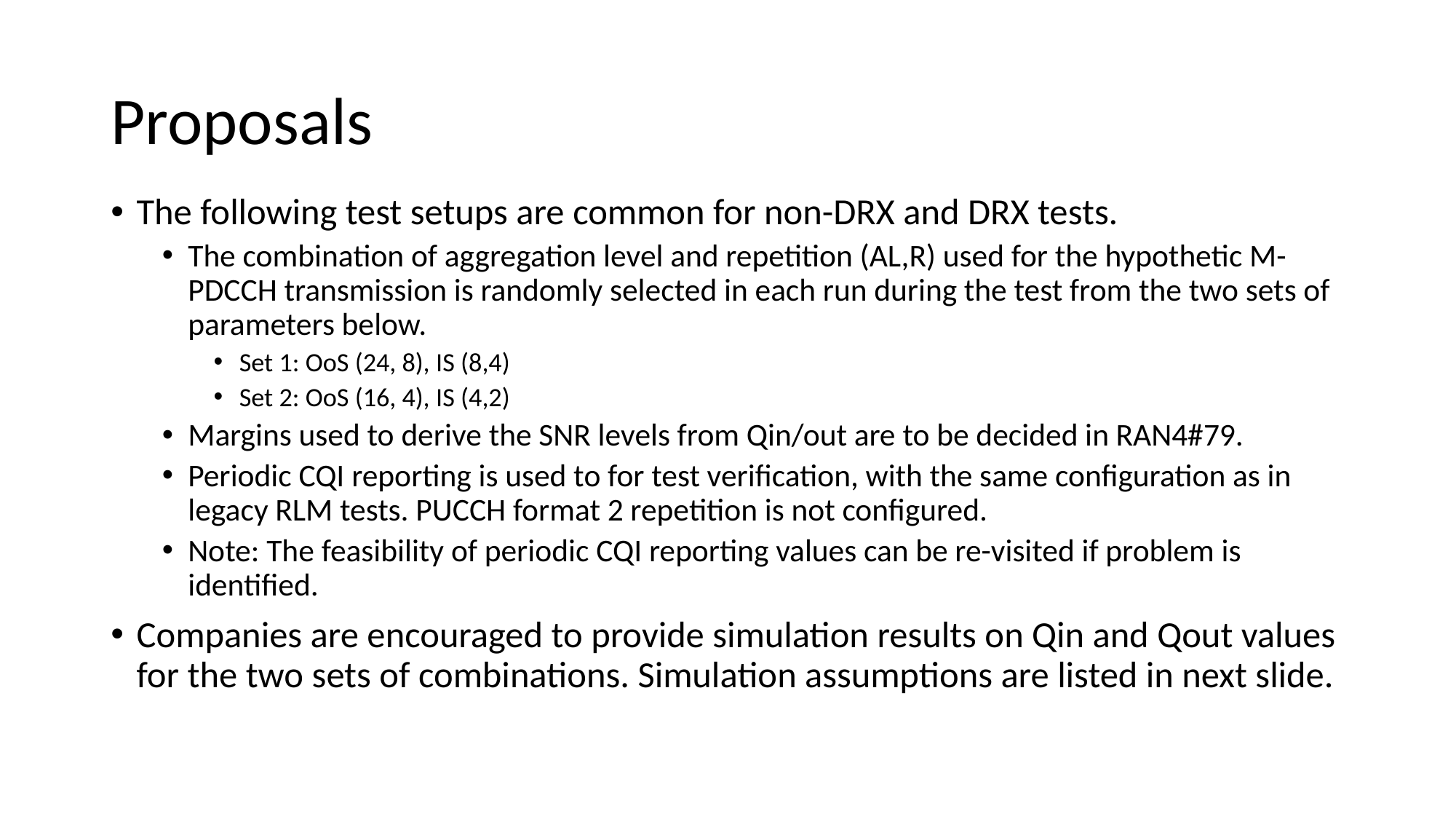

# Proposals
The following test setups are common for non-DRX and DRX tests.
The combination of aggregation level and repetition (AL,R) used for the hypothetic M-PDCCH transmission is randomly selected in each run during the test from the two sets of parameters below.
Set 1: OoS (24, 8), IS (8,4)
Set 2: OoS (16, 4), IS (4,2)
Margins used to derive the SNR levels from Qin/out are to be decided in RAN4#79.
Periodic CQI reporting is used to for test verification, with the same configuration as in legacy RLM tests. PUCCH format 2 repetition is not configured.
Note: The feasibility of periodic CQI reporting values can be re-visited if problem is identified.
Companies are encouraged to provide simulation results on Qin and Qout values for the two sets of combinations. Simulation assumptions are listed in next slide.